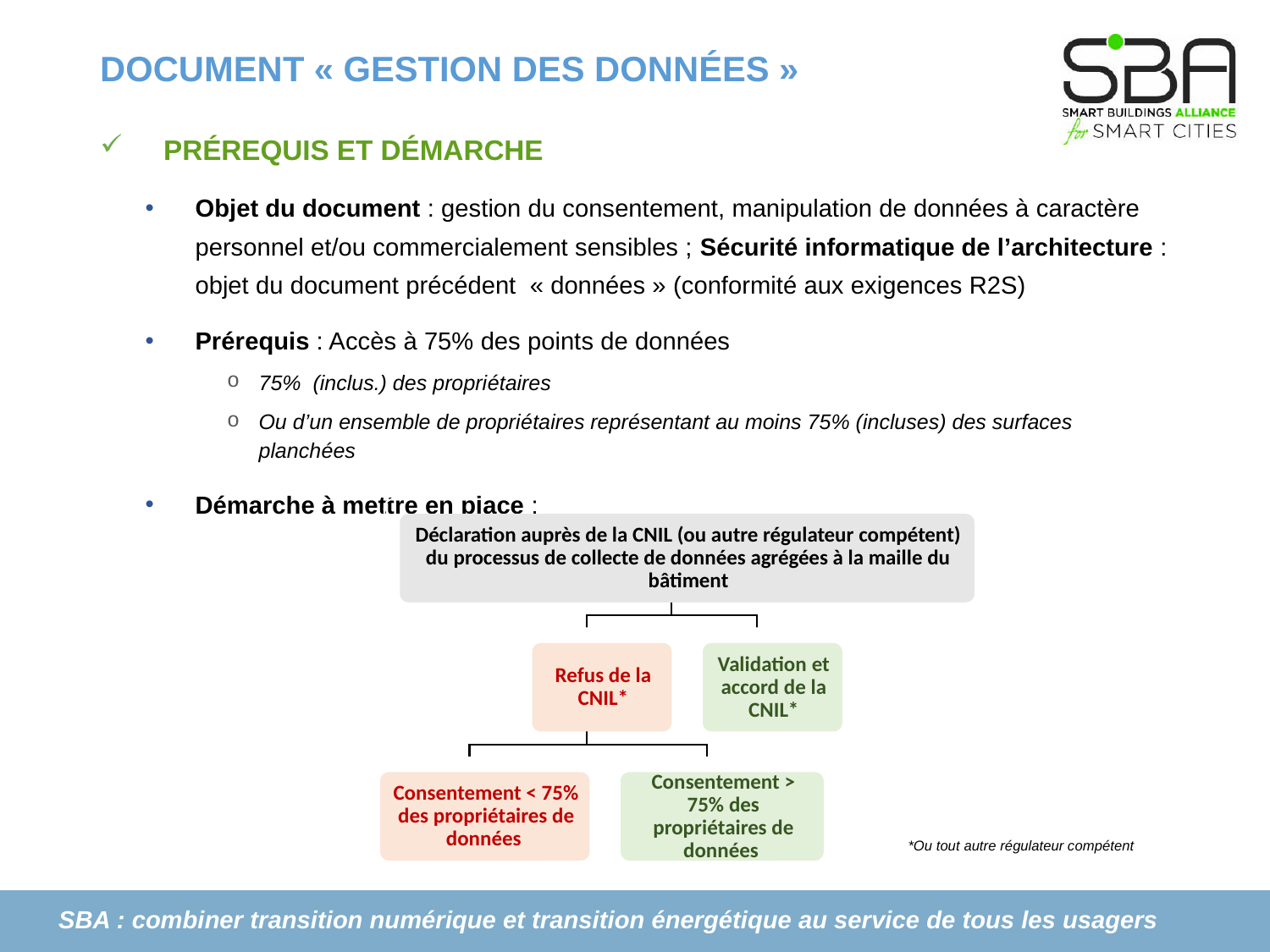

# DOCUMENT « GESTION DES DONNÉES »
Prérequis et démarche
Objet du document : gestion du consentement, manipulation de données à caractère personnel et/ou commercialement sensibles ; Sécurité informatique de l’architecture : objet du document précédent  « données » (conformité aux exigences R2S)
Prérequis : Accès à 75% des points de données
75%  (inclus.) des propriétaires
Ou d’un ensemble de propriétaires représentant au moins 75% (incluses) des surfaces planchées
Démarche à mettre en place :

Déclaration auprès de la CNIL (ou autre régulateur compétent) du processus de collecte de données agrégées à la maille du bâtiment
Refus de la CNIL*
Consentement < 75% des propriétaires de données
Consentement > 75% des propriétaires de données
Validation et accord de la CNIL*
*Ou tout autre régulateur compétent